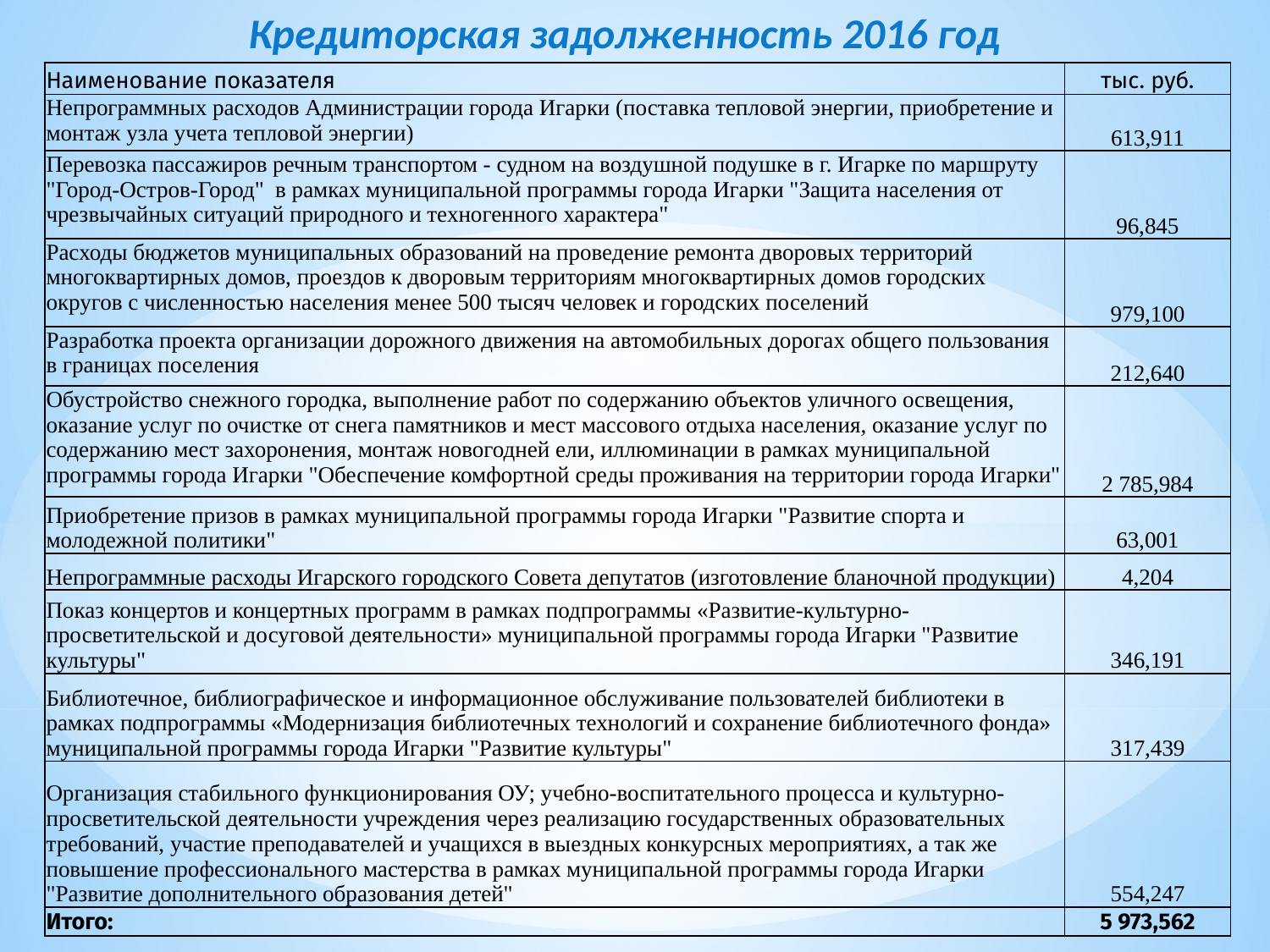

Кредиторская задолженность 2016 год
| Наименование показателя | тыс. руб. |
| --- | --- |
| Непрограммных расходов Администрации города Игарки (поставка тепловой энергии, приобретение и монтаж узла учета тепловой энергии) | 613,911 |
| Перевозка пассажиров речным транспортом - судном на воздушной подушке в г. Игарке по маршруту "Город-Остров-Город" в рамках муниципальной программы города Игарки "Защита населения от чрезвычайных ситуаций природного и техногенного характера" | 96,845 |
| Расходы бюджетов муниципальных образований на проведение ремонта дворовых территорий многоквартирных домов, проездов к дворовым территориям многоквартирных домов городских округов с численностью населения менее 500 тысяч человек и городских поселений | 979,100 |
| Разработка проекта организации дорожного движения на автомобильных дорогах общего пользования в границах поселения | 212,640 |
| Обустройство снежного городка, выполнение работ по содержанию объектов уличного освещения, оказание услуг по очистке от снега памятников и мест массового отдыха населения, оказание услуг по содержанию мест захоронения, монтаж новогодней ели, иллюминации в рамках муниципальной программы города Игарки "Обеспечение комфортной среды проживания на территории города Игарки" | 2 785,984 |
| Приобретение призов в рамках муниципальной программы города Игарки "Развитие спорта и молодежной политики" | 63,001 |
| Непрограммные расходы Игарского городского Совета депутатов (изготовление бланочной продукции) | 4,204 |
| Показ концертов и концертных программ в рамках подпрограммы «Развитие-культурно-просветительской и досуговой деятельности» муниципальной программы города Игарки "Развитие культуры" | 346,191 |
| Библиотечное, библиографическое и информационное обслуживание пользователей библиотеки в рамках подпрограммы «Модернизация библиотечных технологий и сохранение библиотечного фонда» муниципальной программы города Игарки "Развитие культуры" | 317,439 |
| Организация стабильного функционирования ОУ; учебно-воспитательного процесса и культурно-просветительской деятельности учреждения через реализацию государственных образовательных требований, участие преподавателей и учащихся в выездных конкурсных мероприятиях, а так же повышение профессионального мастерства в рамках муниципальной программы города Игарки "Развитие дополнительного образования детей" | 554,247 |
| Итого: | 5 973,562 |